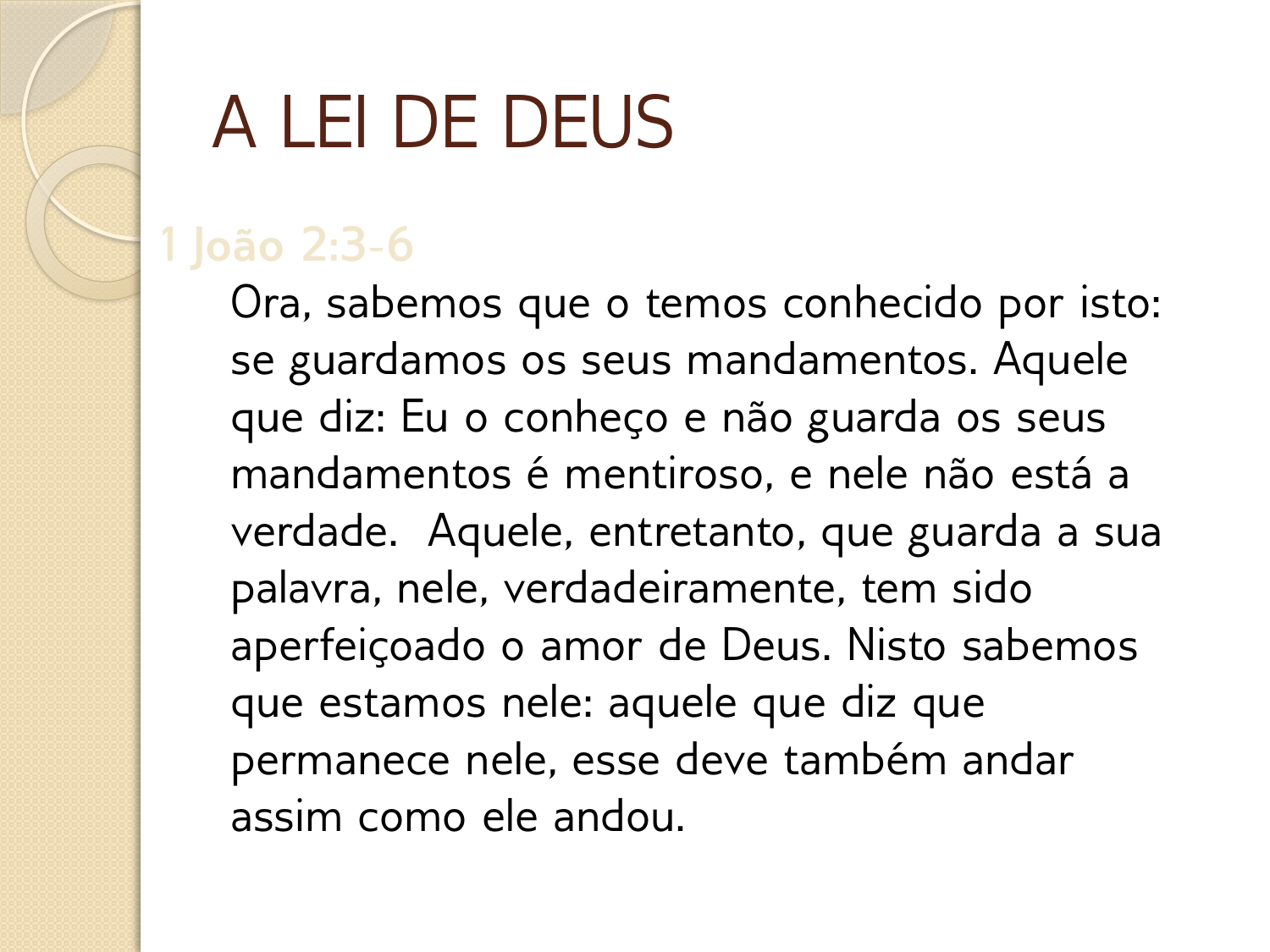

# A LEI DE DEUS
1 João 2:3-6
Ora, sabemos que o temos conhecido por isto: se guardamos os seus mandamentos. Aquele que diz: Eu o conheço e não guarda os seus mandamentos é mentiroso, e nele não está a verdade.  Aquele, entretanto, que guarda a sua palavra, nele, verdadeiramente, tem sido aperfeiçoado o amor de Deus. Nisto sabemos que estamos nele: aquele que diz que permanece nele, esse deve também andar assim como ele andou.